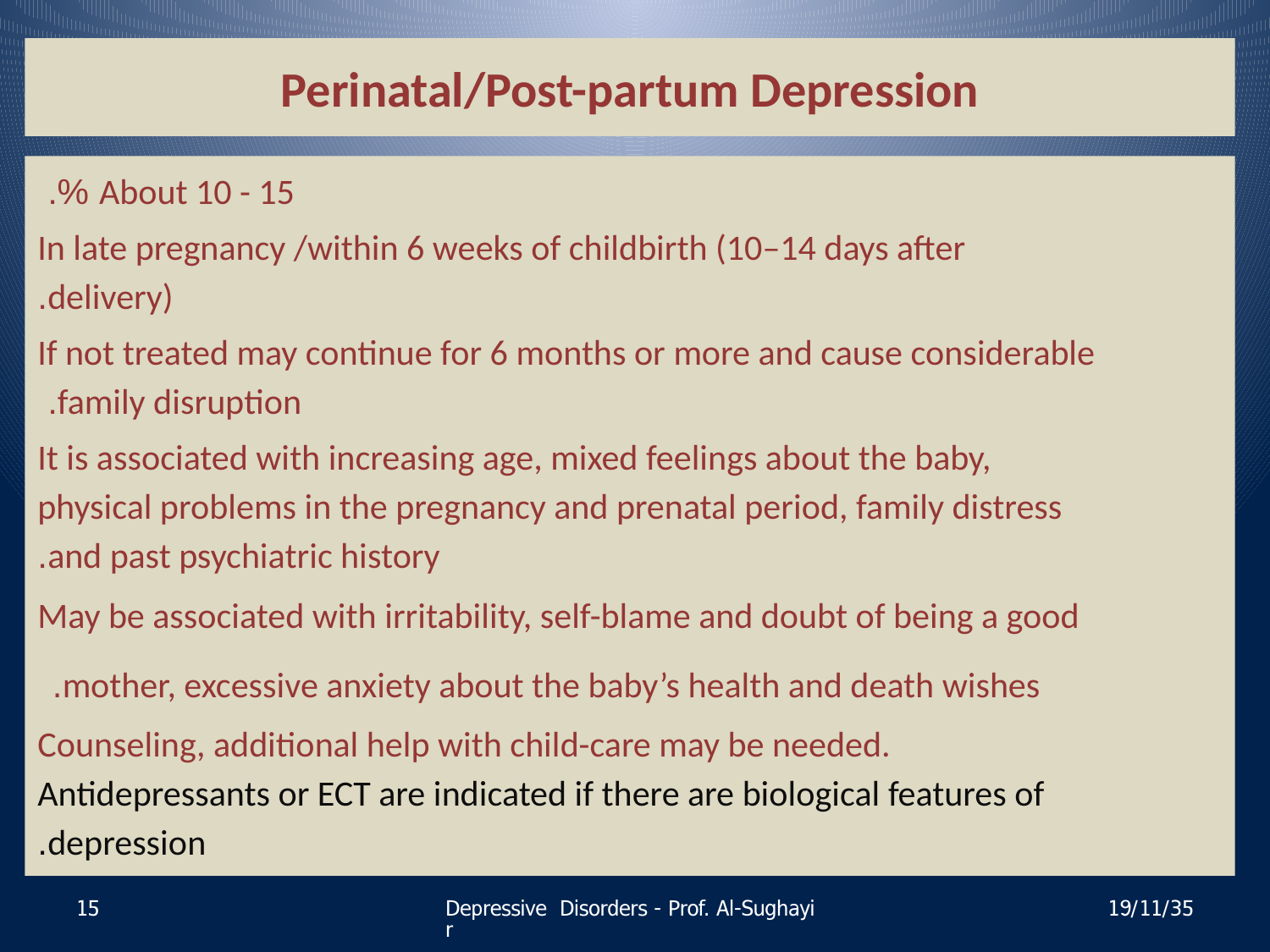

# Perinatal/Post-partum Depression
About 10 - 15 %.
In late pregnancy /within 6 weeks of childbirth (10–14 days after delivery).
If not treated may continue for 6 months or more and cause considerable family disruption.
It is associated with increasing age, mixed feelings about the baby, physical problems in the pregnancy and prenatal period, family distress and past psychiatric history.
May be associated with irritability, self-blame and doubt of being a good mother, excessive anxiety about the baby’s health and death wishes.
Counseling, additional help with child-care may be needed.  Antidepressants or ECT are indicated if there are biological features of depression.

15
Depressive  Disorders - Prof. Al-Sughayir
19/11/35